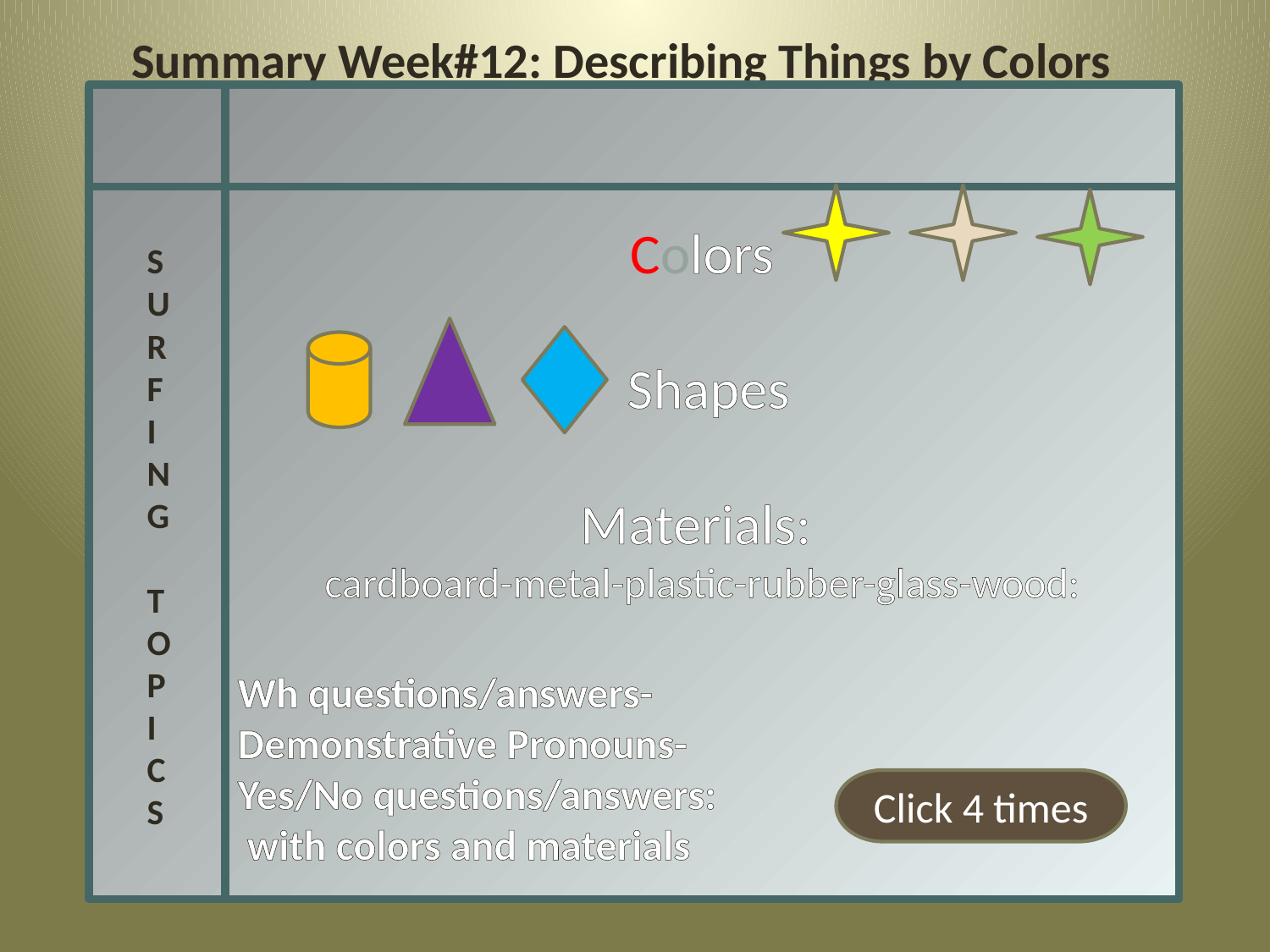

# Summary Week#12: Describing Things by Colors
Colors

 Shapes

Materials:
cardboard-metal-plastic-rubber-glass-wood:

Wh questions/answers-
Demonstrative Pronouns-
Yes/No questions/answers:
 with colors and materials

S
U
R
F
I
N
G

T
O
P
I
C
S

Click 4 times